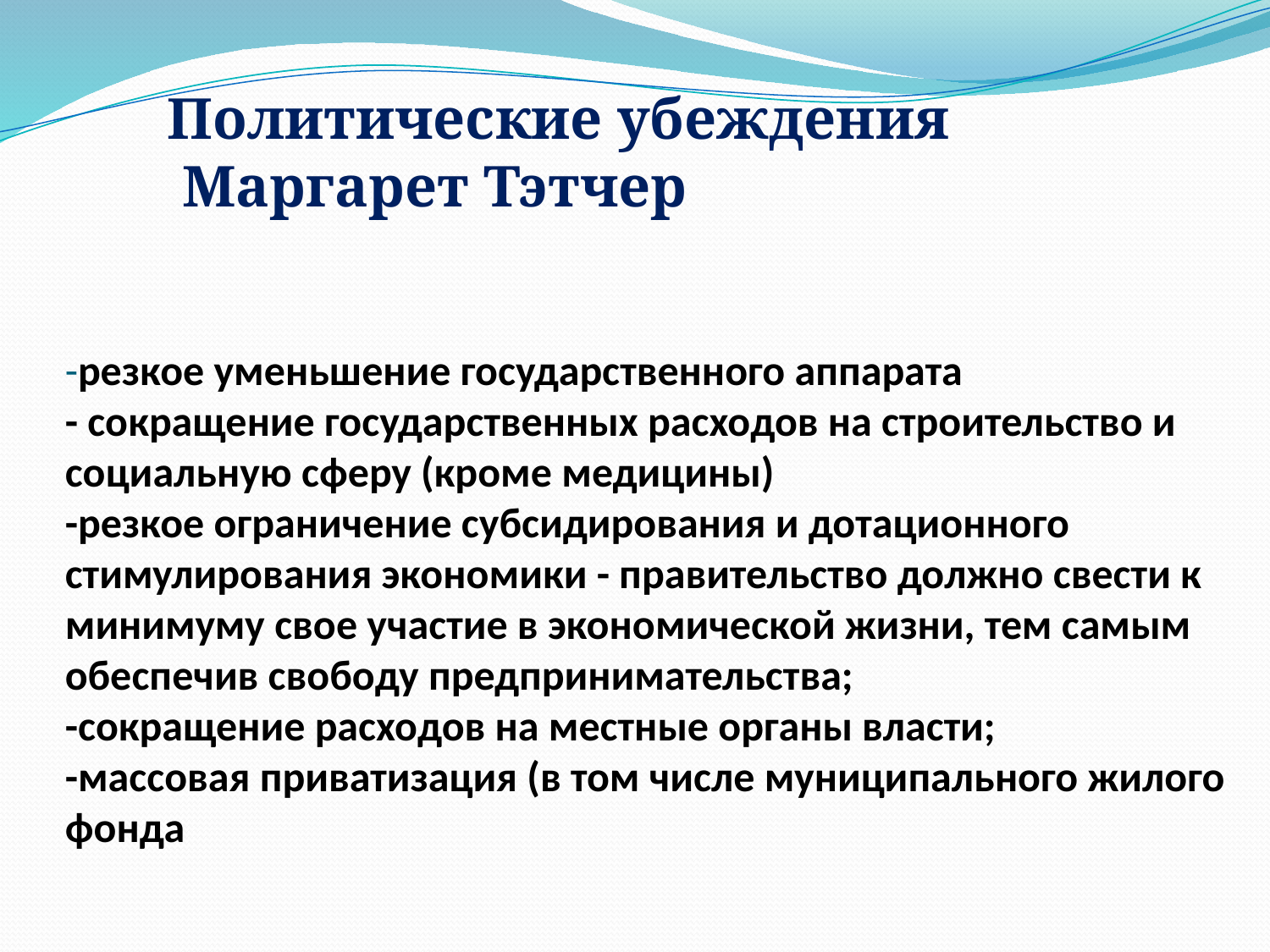

# -резкое уменьшение государственного аппарата - сокращение государственных расходов на строительство и социальную сферу (кроме медицины) -резкое ограничение субсидирования и дотационного стимулирования экономики - правительство должно свести к минимуму свое участие в экономической жизни, тем самым обеспечив свободу предпринимательства; -сокращение расходов на местные органы власти; -массовая приватизация (в том числе муниципального жилого фонда
Политические убеждения
 Маргарет Тэтчер